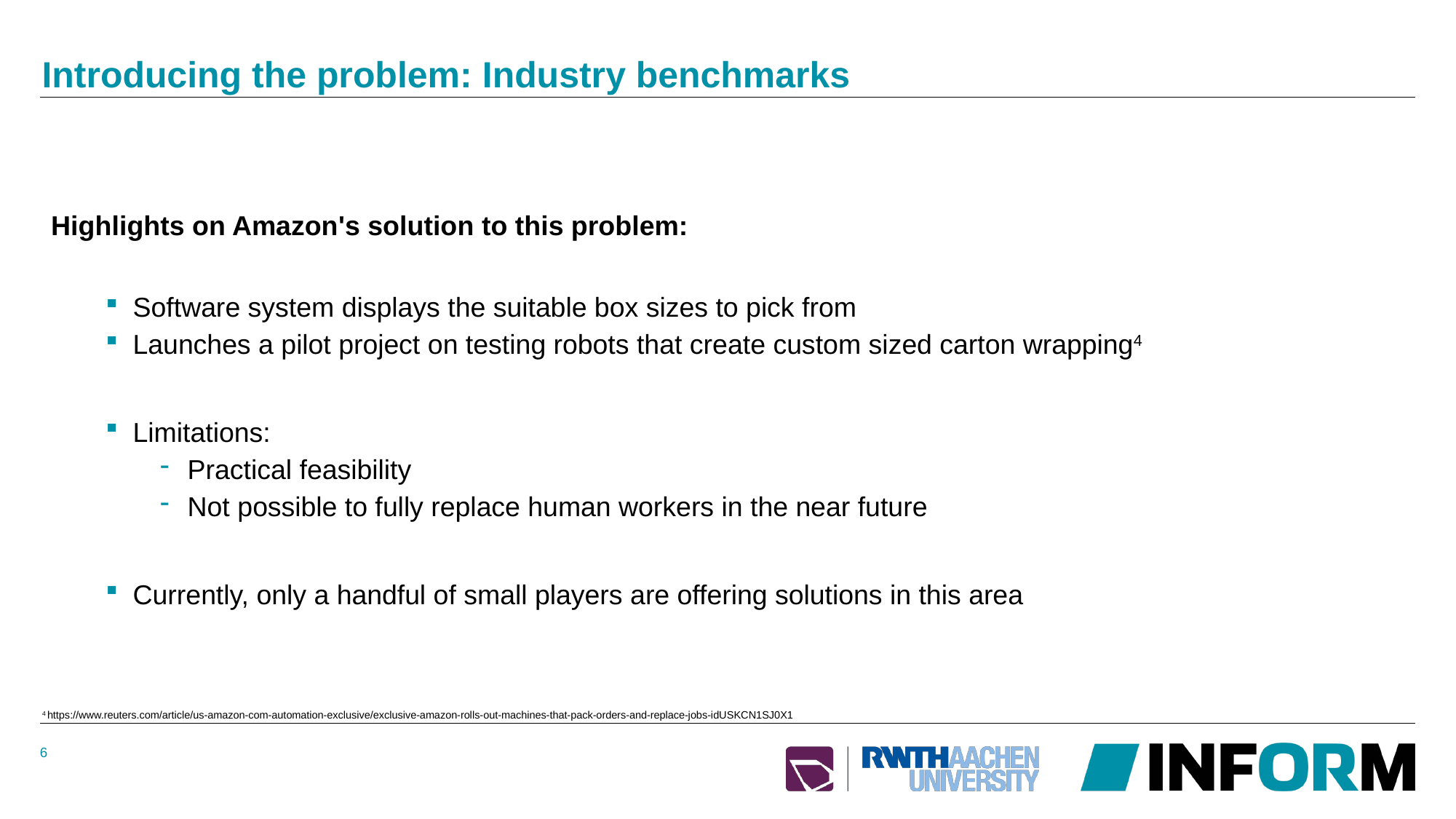

# Introducing the problem: Industry benchmarks
Highlights on Amazon's solution to this problem:

Software system displays the suitable box sizes to pick from
Launches a pilot project on testing robots that create custom sized carton wrapping4

Limitations:
Practical feasibility
Not possible to fully replace human workers in the near future

Currently, only a handful of small players are offering solutions in this area
4 https://www.reuters.com/article/us-amazon-com-automation-exclusive/exclusive-amazon-rolls-out-machines-that-pack-orders-and-replace-jobs-idUSKCN1SJ0X1